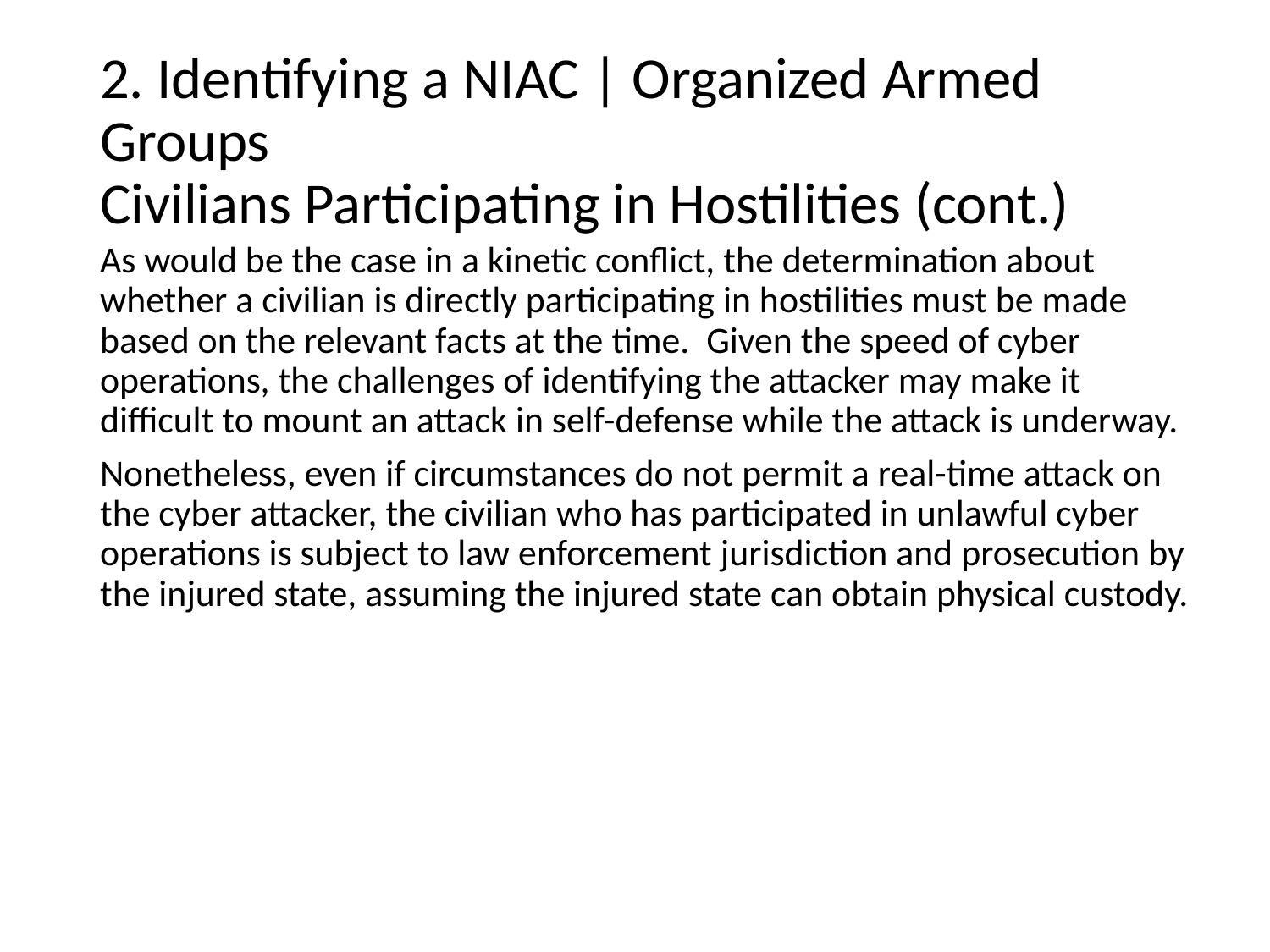

# 2. Identifying a NIAC | Organized Armed Groups Civilians Participating in Hostilities (cont.)
As would be the case in a kinetic conflict, the determination about whether a civilian is directly participating in hostilities must be made based on the relevant facts at the time.  Given the speed of cyber operations, the challenges of identifying the attacker may make it difficult to mount an attack in self-defense while the attack is underway.
Nonetheless, even if circumstances do not permit a real-time attack on the cyber attacker, the civilian who has participated in unlawful cyber operations is subject to law enforcement jurisdiction and prosecution by the injured state, assuming the injured state can obtain physical custody.